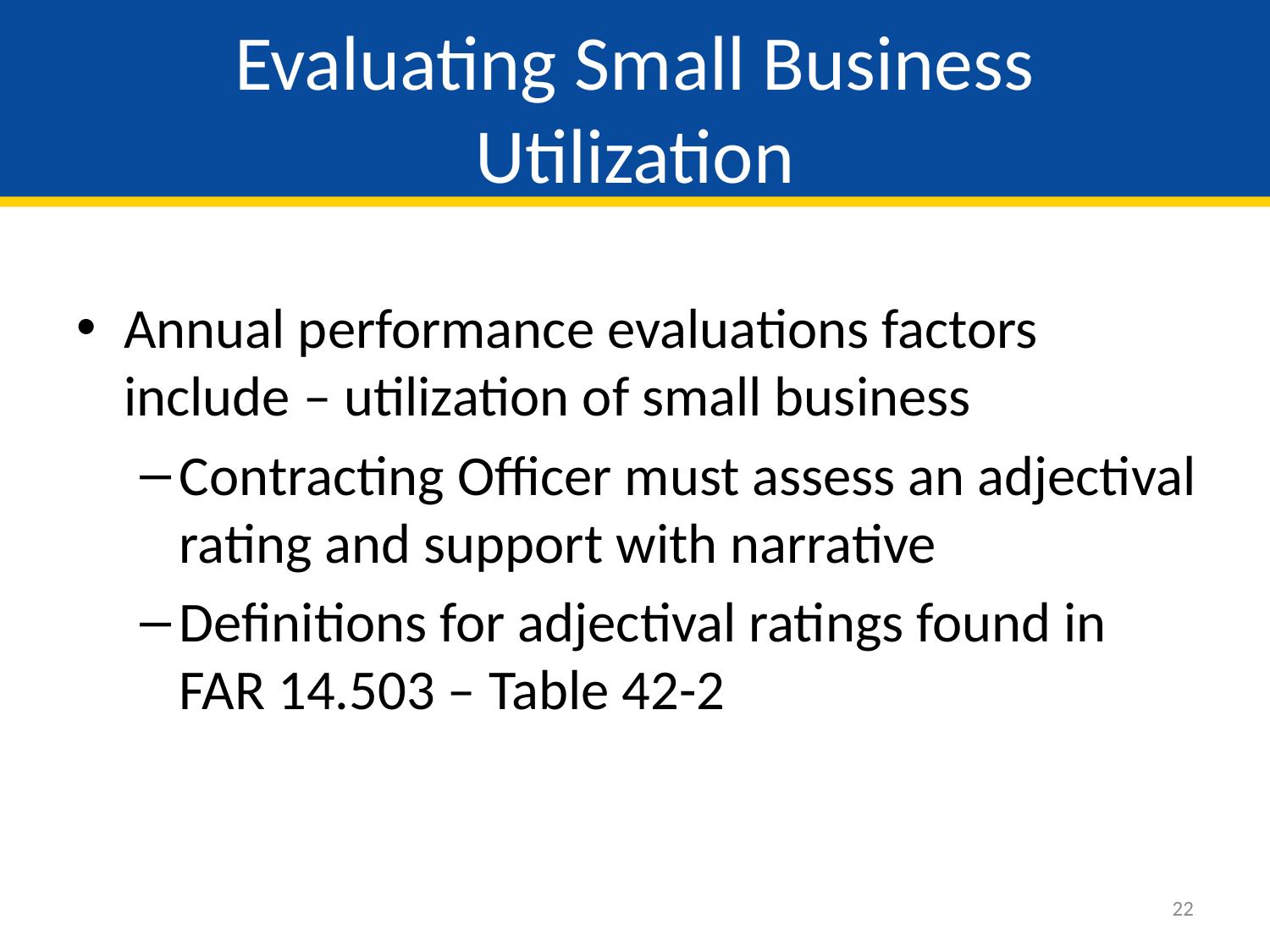

# Evaluating Small Business Utilization
Annual performance evaluations factors include – utilization of small business
Contracting Officer must assess an adjectival rating and support with narrative
Definitions for adjectival ratings found in FAR 14.503 – Table 42-2

22